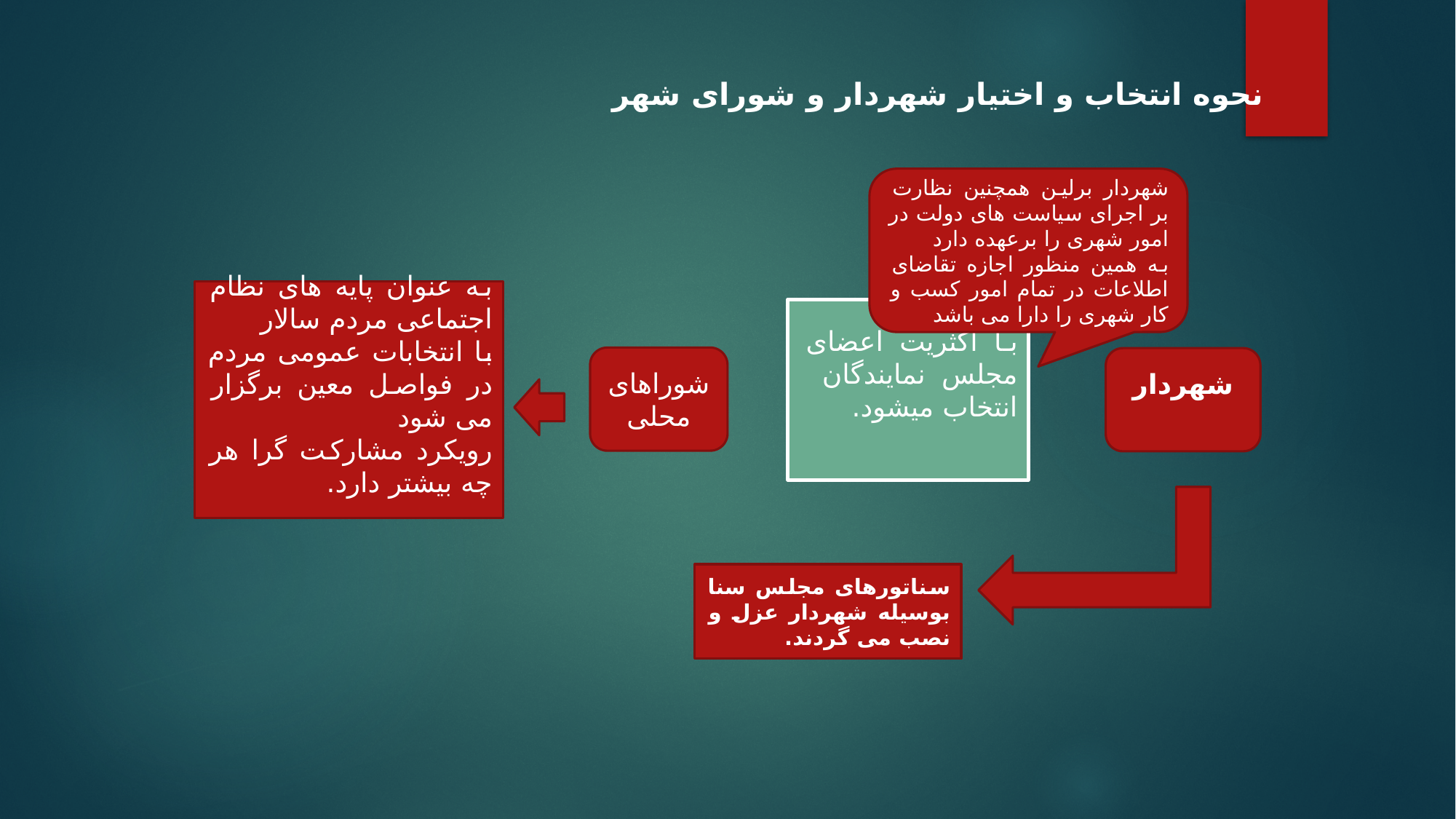

نحوه انتخاب و اختیار شهردار و شورای شهر
شهردار برلین همچنین نظارت بر اجرای سیاست های دولت در امور شهری را برعهده دارد
به همین منظور اجازه تقاضای اطلاعات در تمام امور کسب و کار شهری را دارا می باشد
به عنوان پایه های نظام اجتماعی مردم سالار
با انتخابات عمومی مردم در فواصل معین برگزار می شود
رویکرد مشارکت گرا هر چه بیشتر دارد.

با اکثریت اعضای مجلس نمایندگان  انتخاب میشود.

شوراهای محلی
شهردار

سناتورهای مجلس سنا بوسیله شهردار عزل و نصب می گردند.